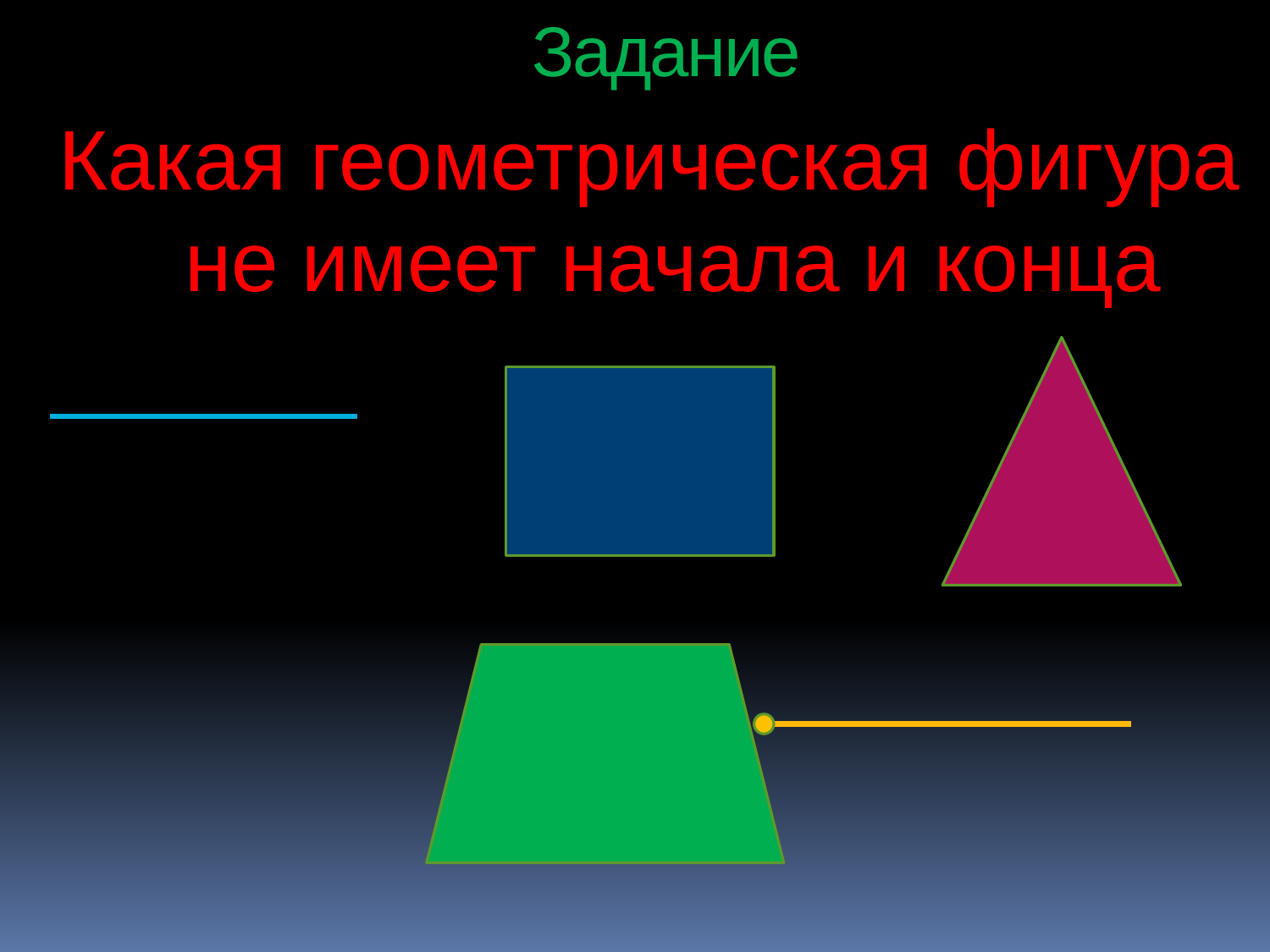

# Задание
Какая геометрическая фигура не имеет начала и конца